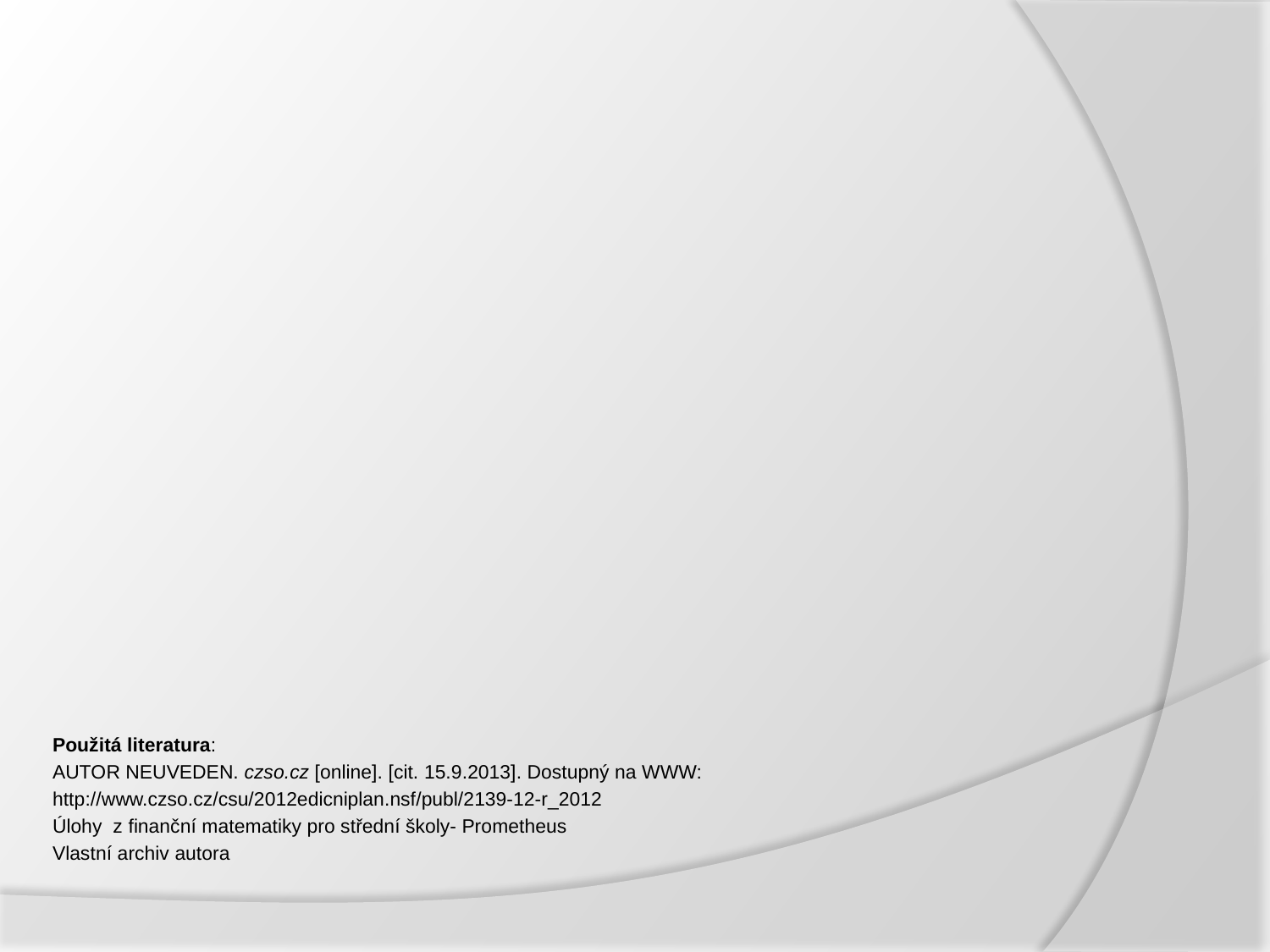

Použitá literatura:
AUTOR NEUVEDEN. czso.cz [online]. [cit. 15.9.2013]. Dostupný na WWW:
http://www.czso.cz/csu/2012edicniplan.nsf/publ/2139-12-r_2012
Úlohy  z finanční matematiky pro střední školy- Prometheus
Vlastní archiv autora